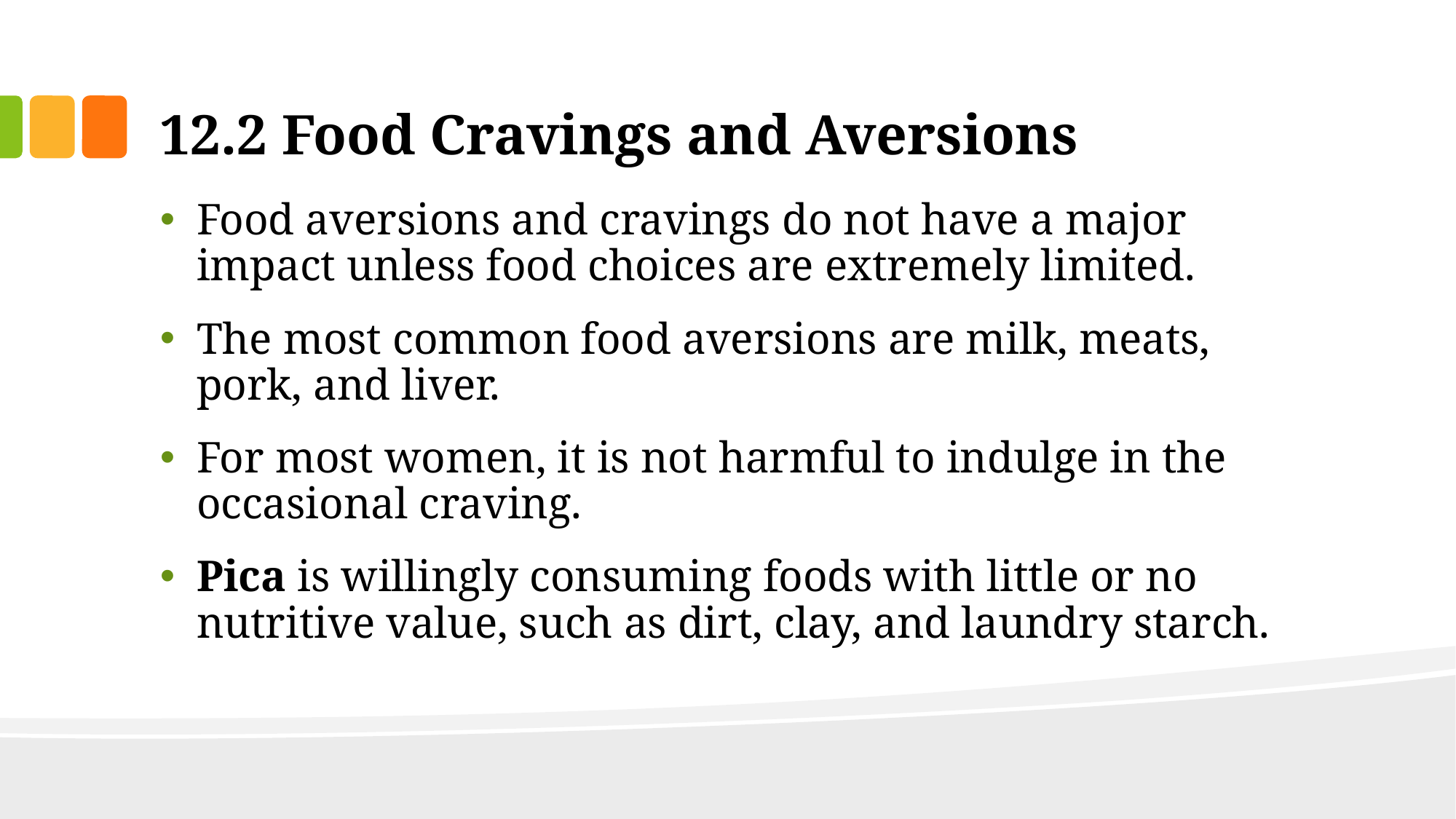

# 12.2 Food Cravings and Aversions
Food aversions and cravings do not have a major impact unless food choices are extremely limited.
The most common food aversions are milk, meats, pork, and liver.
For most women, it is not harmful to indulge in the occasional craving.
Pica is willingly consuming foods with little or no nutritive value, such as dirt, clay, and laundry starch.